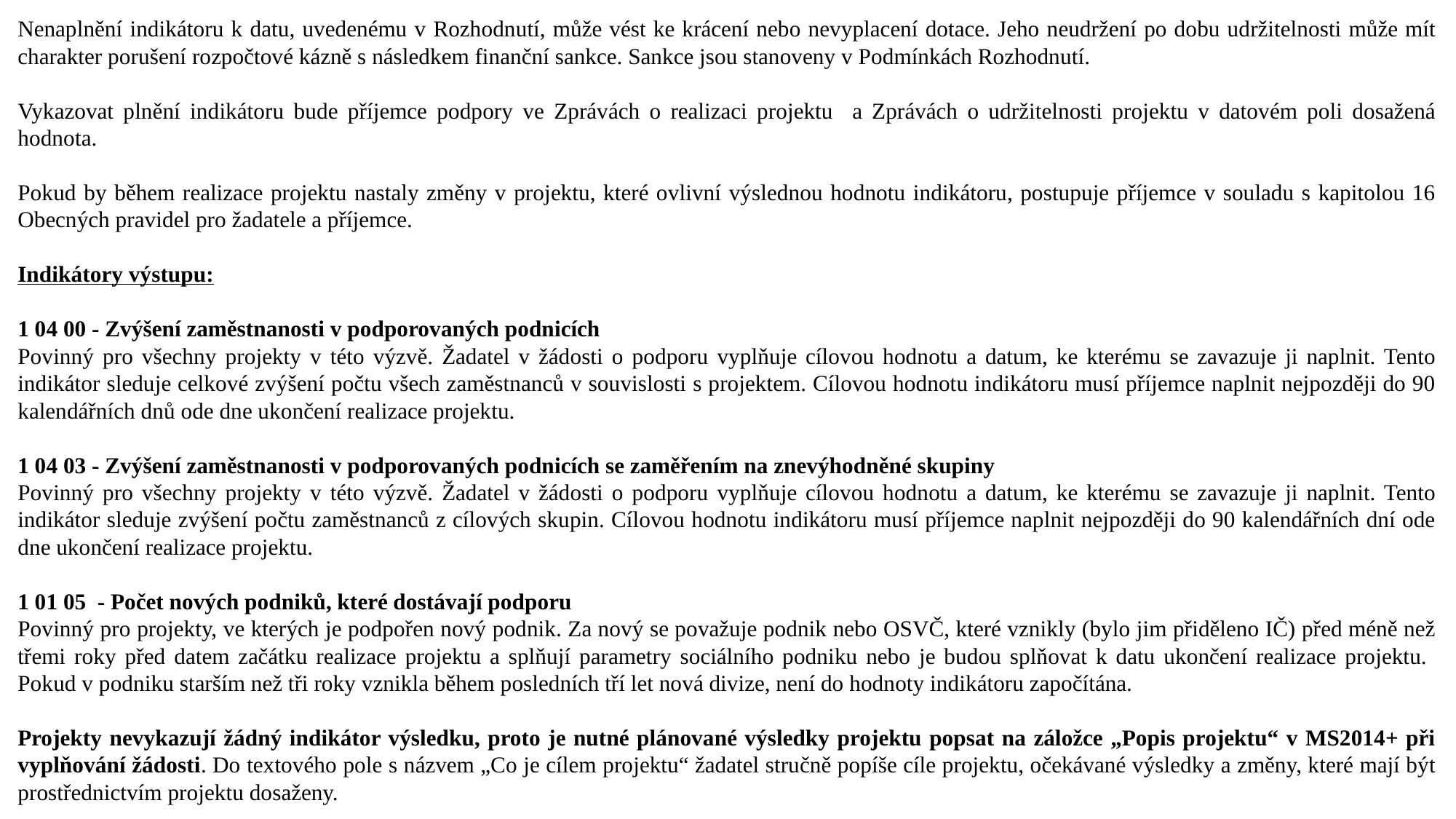

Nenaplnění indikátoru k datu, uvedenému v Rozhodnutí, může vést ke krácení nebo nevyplacení dotace. Jeho neudržení po dobu udržitelnosti může mít charakter porušení rozpočtové kázně s následkem finanční sankce. Sankce jsou stanoveny v Podmínkách Rozhodnutí.

Vykazovat plnění indikátoru bude příjemce podpory ve Zprávách o realizaci projektu  a Zprávách o udržitelnosti projektu v datovém poli dosažená hodnota.

Pokud by během realizace projektu nastaly změny v projektu, které ovlivní výslednou hodnotu indikátoru, postupuje příjemce v souladu s kapitolou 16 Obecných pravidel pro žadatele a příjemce.

Indikátory výstupu:

1 04 00 - Zvýšení zaměstnanosti v podporovaných podnicích
Povinný pro všechny projekty v této výzvě. Žadatel v žádosti o podporu vyplňuje cílovou hodnotu a datum, ke kterému se zavazuje ji naplnit. Tento indikátor sleduje celkové zvýšení počtu všech zaměstnanců v souvislosti s projektem. Cílovou hodnotu indikátoru musí příjemce naplnit nejpozději do 90 kalendářních dnů ode dne ukončení realizace projektu.

1 04 03 - Zvýšení zaměstnanosti v podporovaných podnicích se zaměřením na znevýhodněné skupiny
Povinný pro všechny projekty v této výzvě. Žadatel v žádosti o podporu vyplňuje cílovou hodnotu a datum, ke kterému se zavazuje ji naplnit. Tento indikátor sleduje zvýšení počtu zaměstnanců z cílových skupin. Cílovou hodnotu indikátoru musí příjemce naplnit nejpozději do 90 kalendářních dní ode dne ukončení realizace projektu.

1 01 05  - Počet nových podniků, které dostávají podporu
Povinný pro projekty, ve kterých je podpořen nový podnik. Za nový se považuje podnik nebo OSVČ, které vznikly (bylo jim přiděleno IČ) před méně než třemi roky před datem začátku realizace projektu a splňují parametry sociálního podniku nebo je budou splňovat k datu ukončení realizace projektu.  Pokud v podniku starším než tři roky vznikla během posledních tří let nová divize, není do hodnoty indikátoru započítána.

Projekty nevykazují žádný indikátor výsledku, proto je nutné plánované výsledky projektu popsat na záložce „Popis projektu“ v MS2014+ při vyplňování žádosti. Do textového pole s názvem „Co je cílem projektu“ žadatel stručně popíše cíle projektu, očekávané výsledky a změny, které mají být prostřednictvím projektu dosaženy.